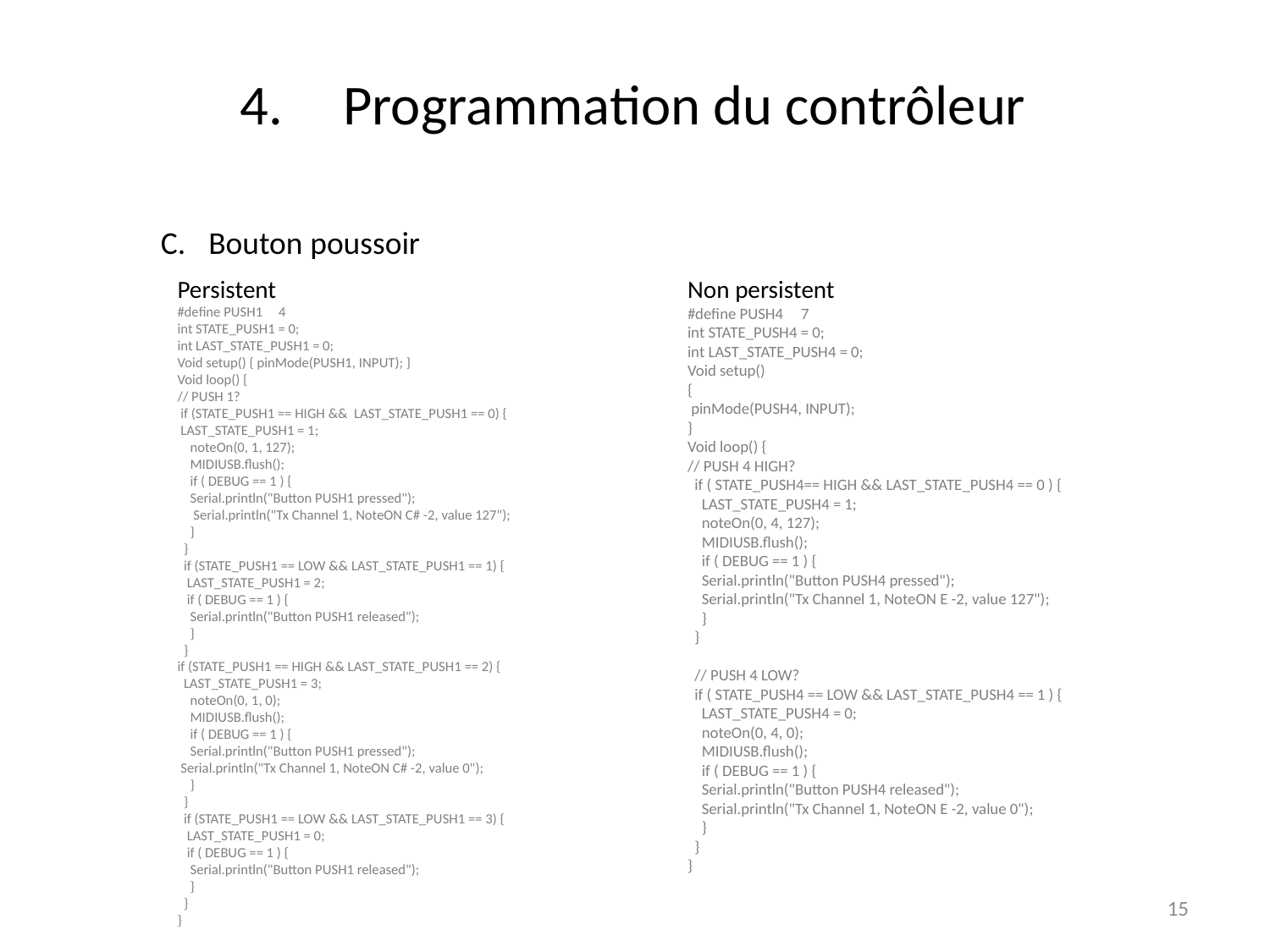

# Programmation du contrôleur
Bouton poussoir
Persistent
#define PUSH1     4
int STATE_PUSH1 = 0;
int LAST_STATE_PUSH1 = 0;
Void setup() { pinMode(PUSH1, INPUT); }
Void loop() {
// PUSH 1?
 if (STATE_PUSH1 == HIGH &&  LAST_STATE_PUSH1 == 0) {
 LAST_STATE_PUSH1 = 1;
    noteOn(0, 1, 127);
    MIDIUSB.flush();
    if ( DEBUG == 1 ) {
    Serial.println("Button PUSH1 pressed");
     Serial.println("Tx Channel 1, NoteON C# -2, value 127");
    }
  }
  if (STATE_PUSH1 == LOW && LAST_STATE_PUSH1 == 1) {
   LAST_STATE_PUSH1 = 2;
   if ( DEBUG == 1 ) {
    Serial.println("Button PUSH1 released");
    }
  }
if (STATE_PUSH1 == HIGH && LAST_STATE_PUSH1 == 2) {
  LAST_STATE_PUSH1 = 3;
    noteOn(0, 1, 0);
    MIDIUSB.flush();
    if ( DEBUG == 1 ) {
    Serial.println("Button PUSH1 pressed");
 Serial.println("Tx Channel 1, NoteON C# -2, value 0");
    }
  }
  if (STATE_PUSH1 == LOW && LAST_STATE_PUSH1 == 3) {
   LAST_STATE_PUSH1 = 0;
   if ( DEBUG == 1 ) {
    Serial.println("Button PUSH1 released");
    }
  }
}
Non persistent
#define PUSH4     7
int STATE_PUSH4 = 0;
int LAST_STATE_PUSH4 = 0;
Void setup()
{
 pinMode(PUSH4, INPUT);
}
Void loop() {
// PUSH 4 HIGH?
  if ( STATE_PUSH4== HIGH && LAST_STATE_PUSH4 == 0 ) {
    LAST_STATE_PUSH4 = 1;
    noteOn(0, 4, 127);
    MIDIUSB.flush();
    if ( DEBUG == 1 ) {
    Serial.println("Button PUSH4 pressed");
    Serial.println("Tx Channel 1, NoteON E -2, value 127");
    }
  }

  // PUSH 4 LOW?
  if ( STATE_PUSH4 == LOW && LAST_STATE_PUSH4 == 1 ) {
    LAST_STATE_PUSH4 = 0;
    noteOn(0, 4, 0);
    MIDIUSB.flush();
    if ( DEBUG == 1 ) {
    Serial.println("Button PUSH4 released");
    Serial.println("Tx Channel 1, NoteON E -2, value 0");
    }
  }
}
15